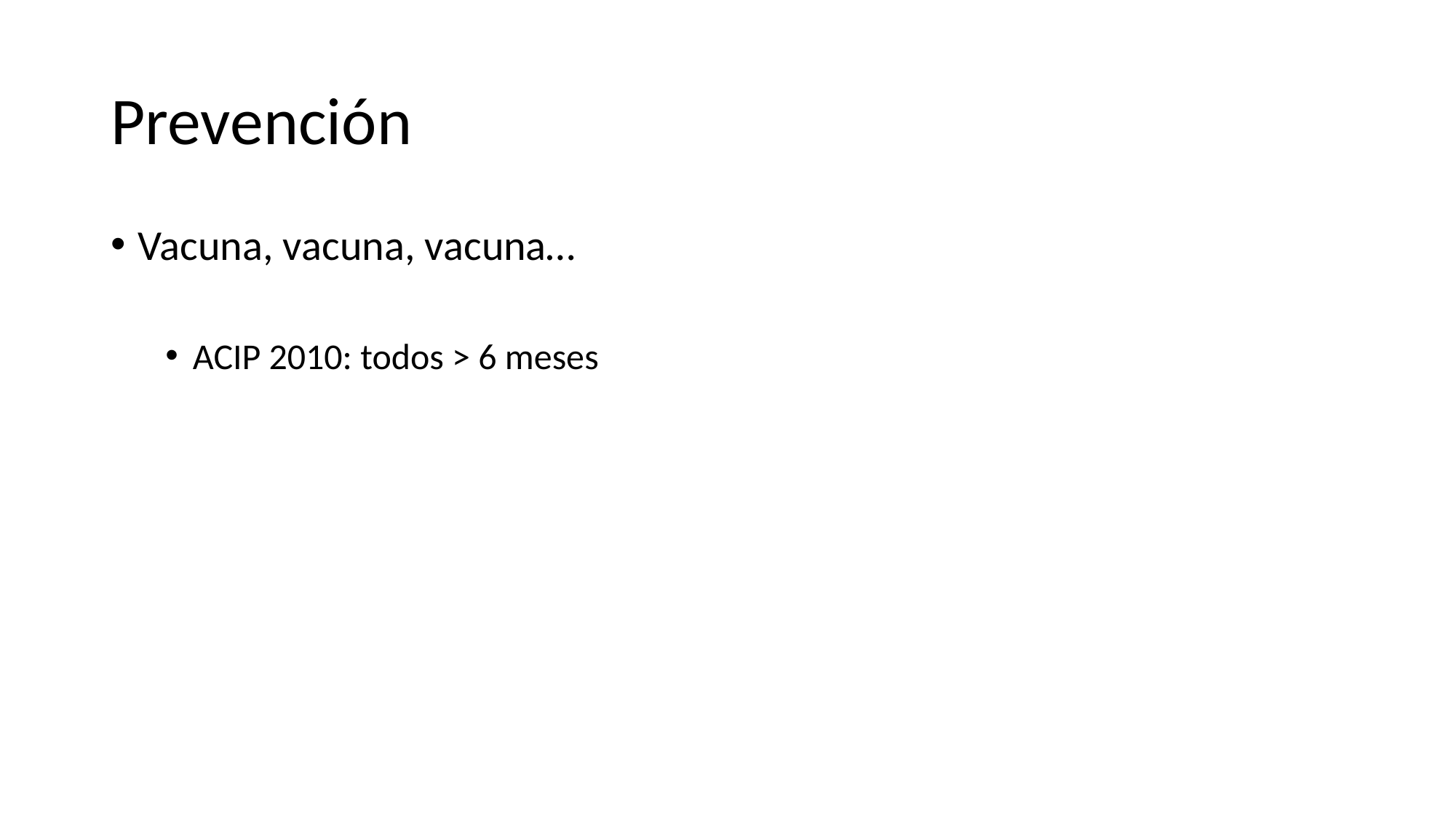

# Prevención
Vacuna, vacuna, vacuna…

ACIP 2010: todos > 6 meses